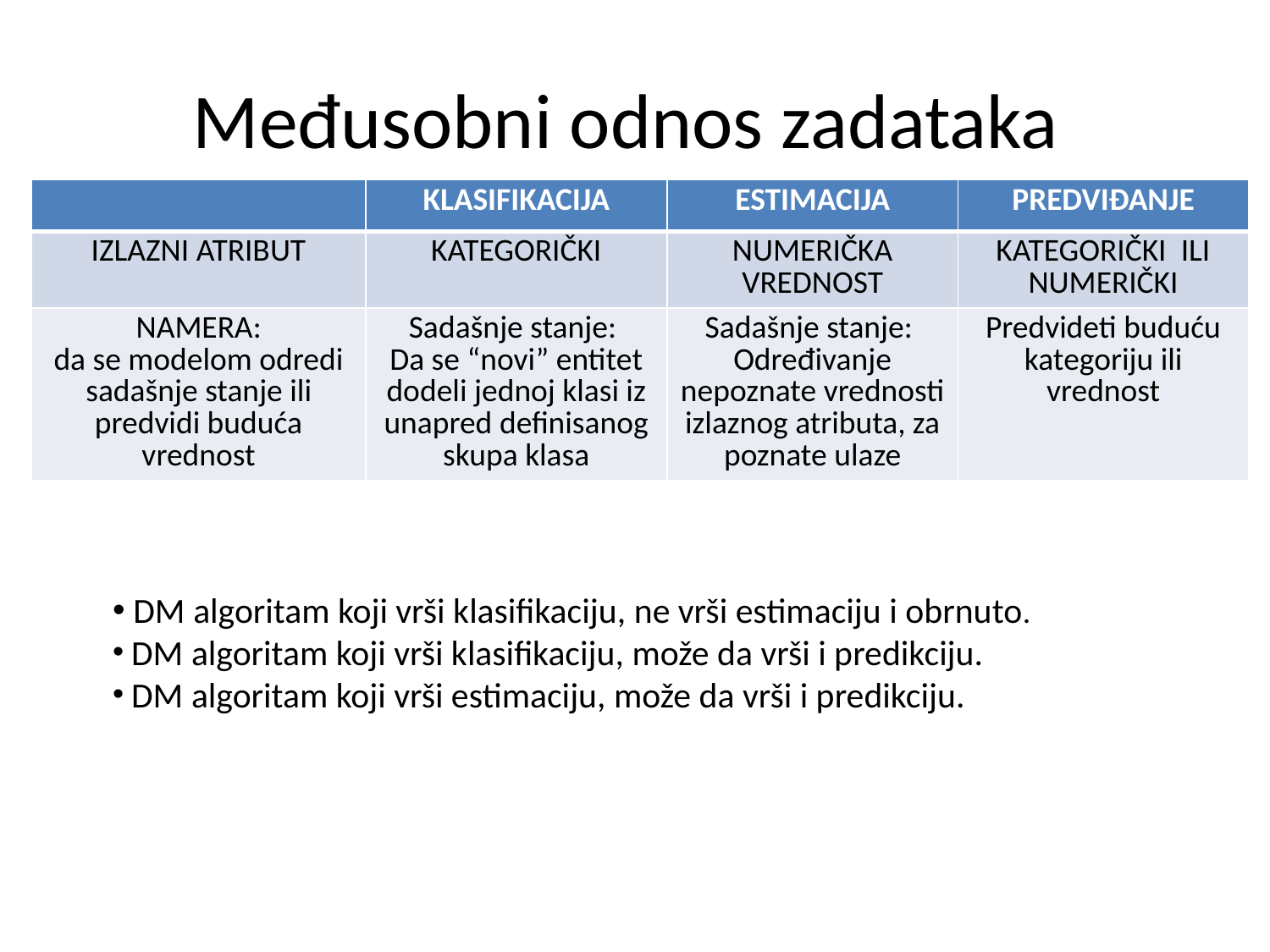

# Međusobni odnos zadataka
|  | KLASIFIKACIJA | ESTIMACIJA | PREDVIĐANJE |
| --- | --- | --- | --- |
| IZLAZNI ATRIBUT | KATEGORIČKI | NUMERIČKA VREDNOST | KATEGORIČKI ILI NUMERIČKI |
| NAMERA: da se modelom odredi sadašnje stanje ili predvidi buduća vrednost | Sadašnje stanje: Da se “novi” entitet dodeli jednoj klasi iz unapred definisanog skupa klasa | Sadašnje stanje: Određivanje nepoznate vrednosti izlaznog atributa, za poznate ulaze | Predvideti buduću kategoriju ili vrednost |
 DM algoritam koji vrši klasifikaciju, ne vrši estimaciju i obrnuto.
 DM algoritam koji vrši klasifikaciju, može da vrši i predikciju.
 DM algoritam koji vrši estimaciju, može da vrši i predikciju.